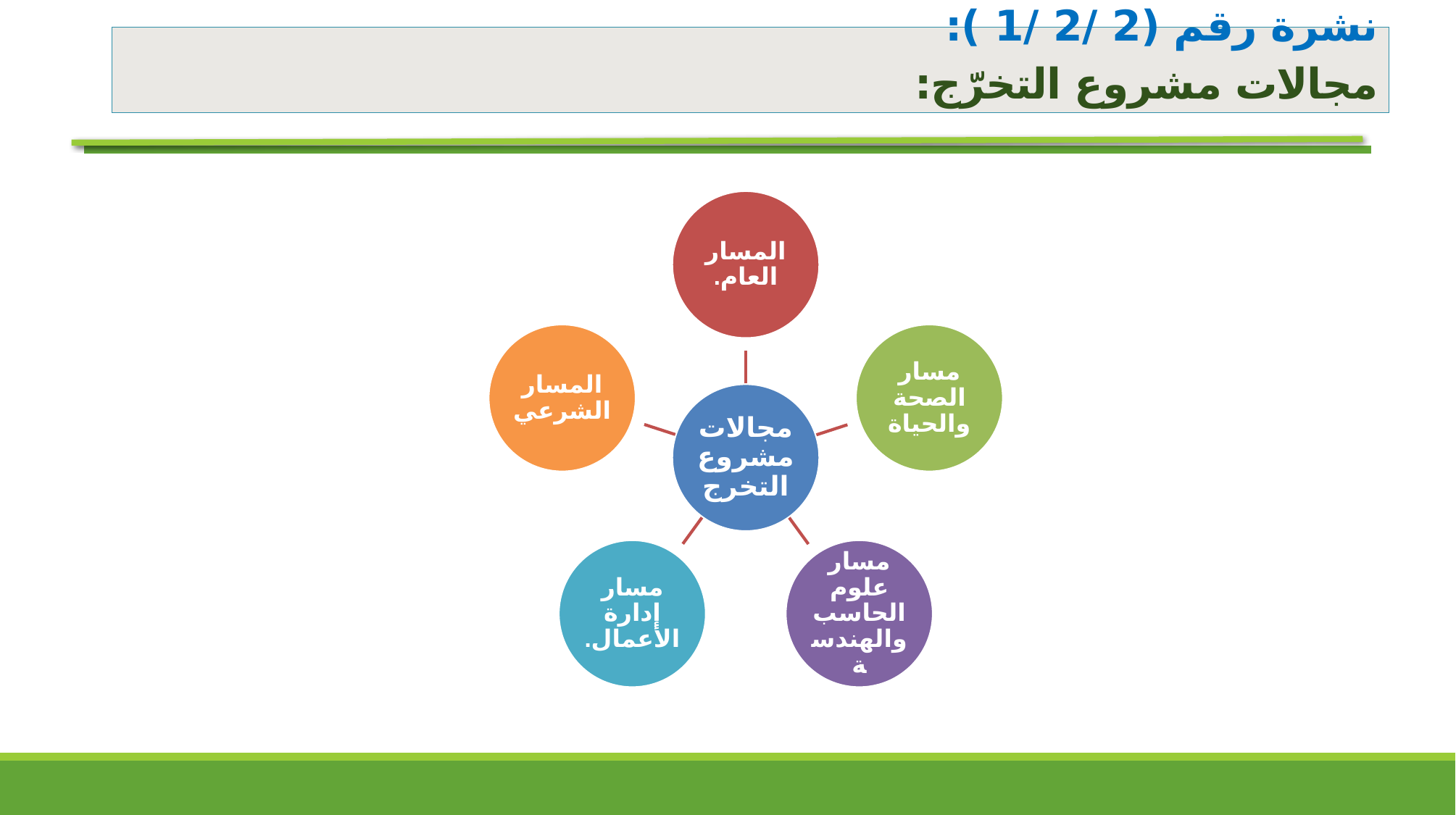

# نشرة رقم (2 /2 /1 ): مجالات مشروع التخرّج:
مجالات مشروع التخرج

المسار العام.

مسار الصحة والحياة

مسار علوم الحاسب والهندسة

مسار إدارة الأعمال.

المسار الشرعي